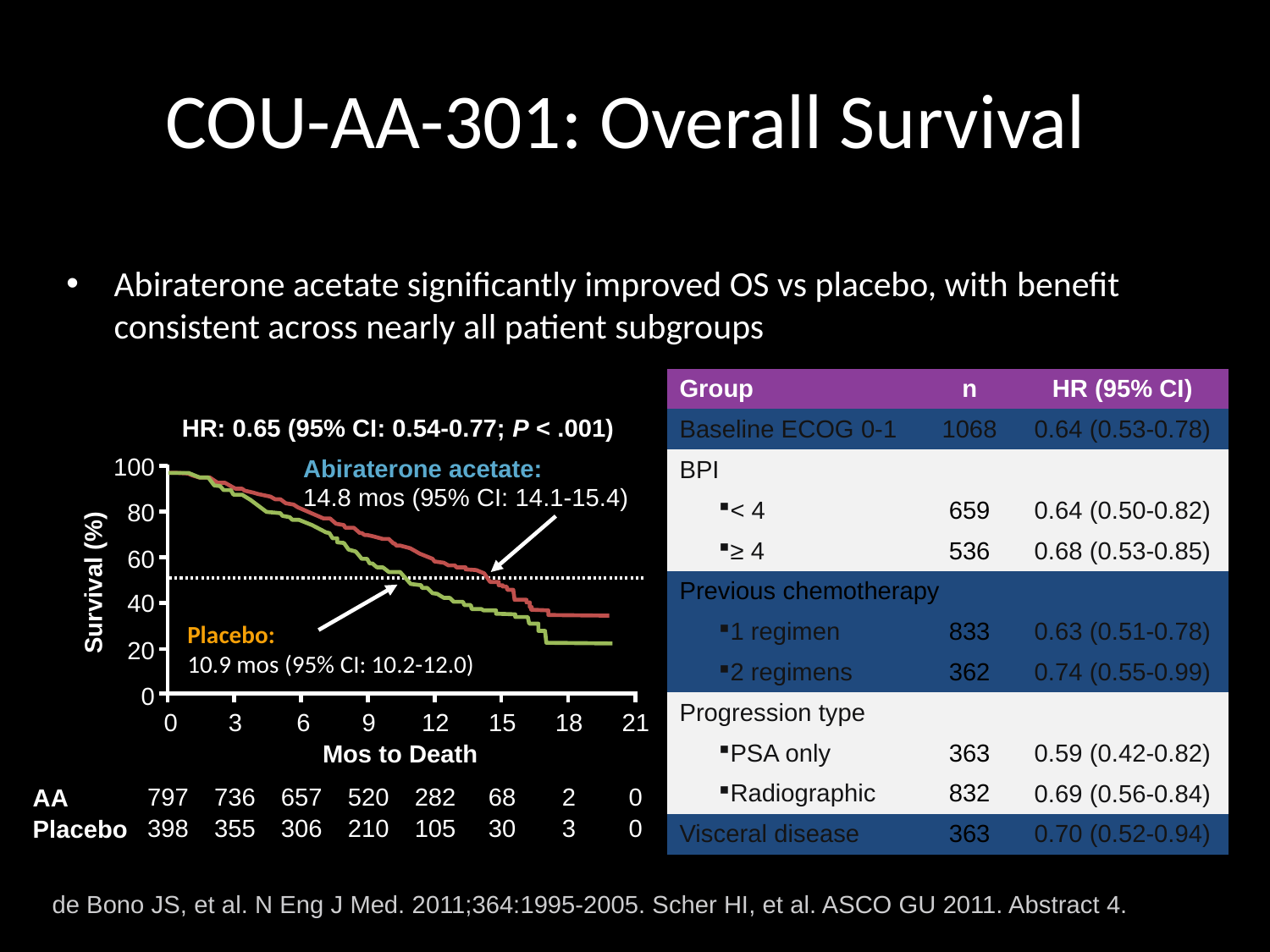

# COU-AA-301: Overall Survival
Abiraterone acetate significantly improved OS vs placebo, with benefit consistent across nearly all patient subgroups
| Group | n | HR (95% CI) |
| --- | --- | --- |
| Baseline ECOG 0-1 | 1068 | 0.64 (0.53-0.78) |
| BPI |  |  |
| < 4 | 659 | 0.64 (0.50-0.82) |
| ≥ 4 | 536 | 0.68 (0.53-0.85) |
| Previous chemotherapy |  |  |
| 1 regimen | 833 | 0.63 (0.51-0.78) |
| 2 regimens | 362 | 0.74 (0.55-0.99) |
| Progression type |  |  |
| PSA only | 363 | 0.59 (0.42-0.82) |
| Radiographic | 832 | 0.69 (0.56-0.84) |
| Visceral disease | 363 | 0.70 (0.52-0.94) |
HR: 0.65 (95% CI: 0.54-0.77; P < .001)
100
Abiraterone acetate:
14.8 mos (95% CI: 14.1-15.4)

80
60
Survival (%)
40
Placebo:
10.9 mos (95% CI: 10.2-12.0)
20
0
0
3
6
9
12
15
18
21
Mos to Death
797
398
736
355
657
306
520
210
282
105
68
30
2
3
0
0
AA
Placebo
de Bono JS, et al. N Eng J Med. 2011;364:1995-2005. Scher HI, et al. ASCO GU 2011. Abstract 4.